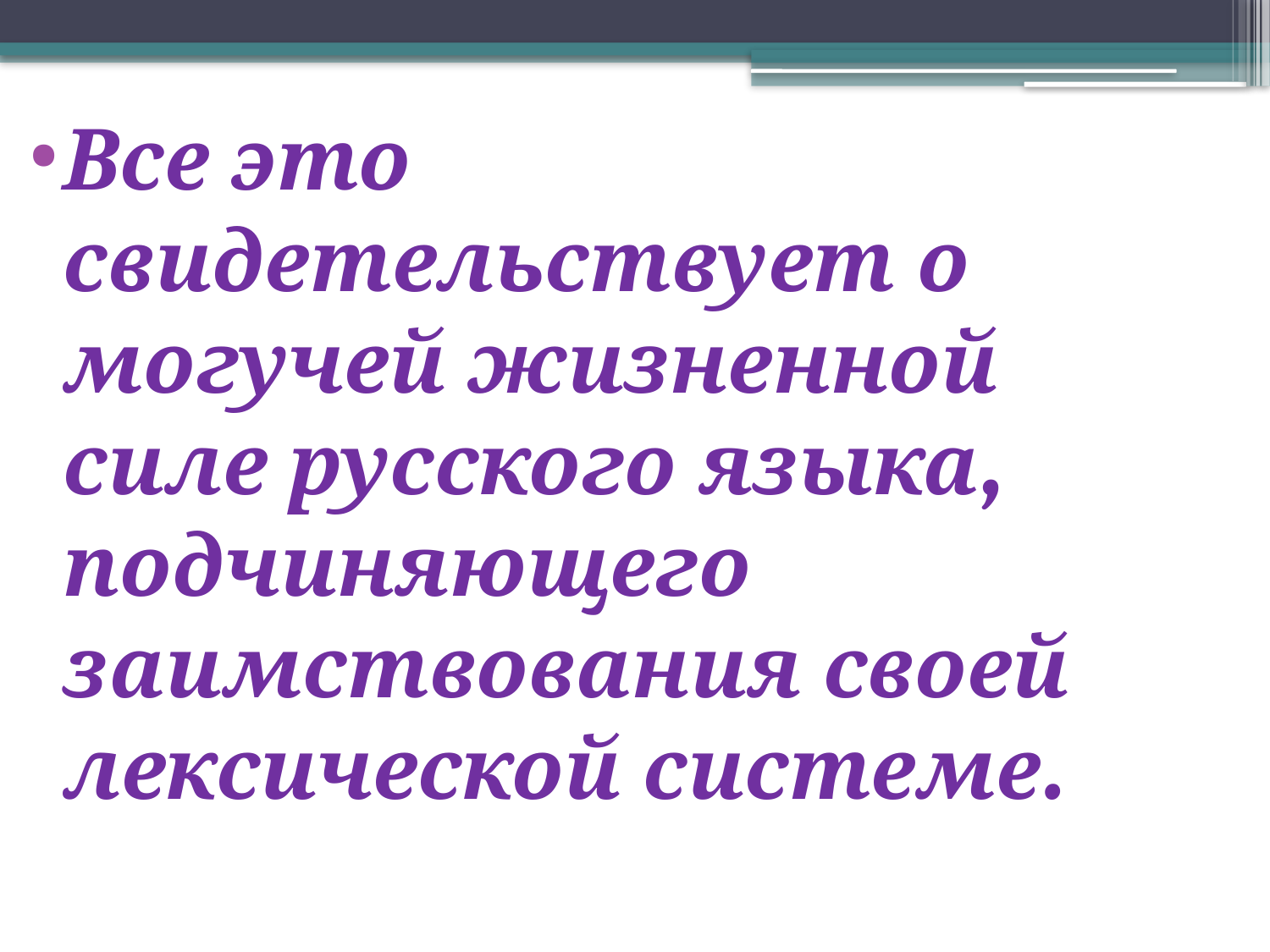

Все это свидетельствует о могучей жизненной силе русского языка, подчиняющего заимствования своей лексической системе.